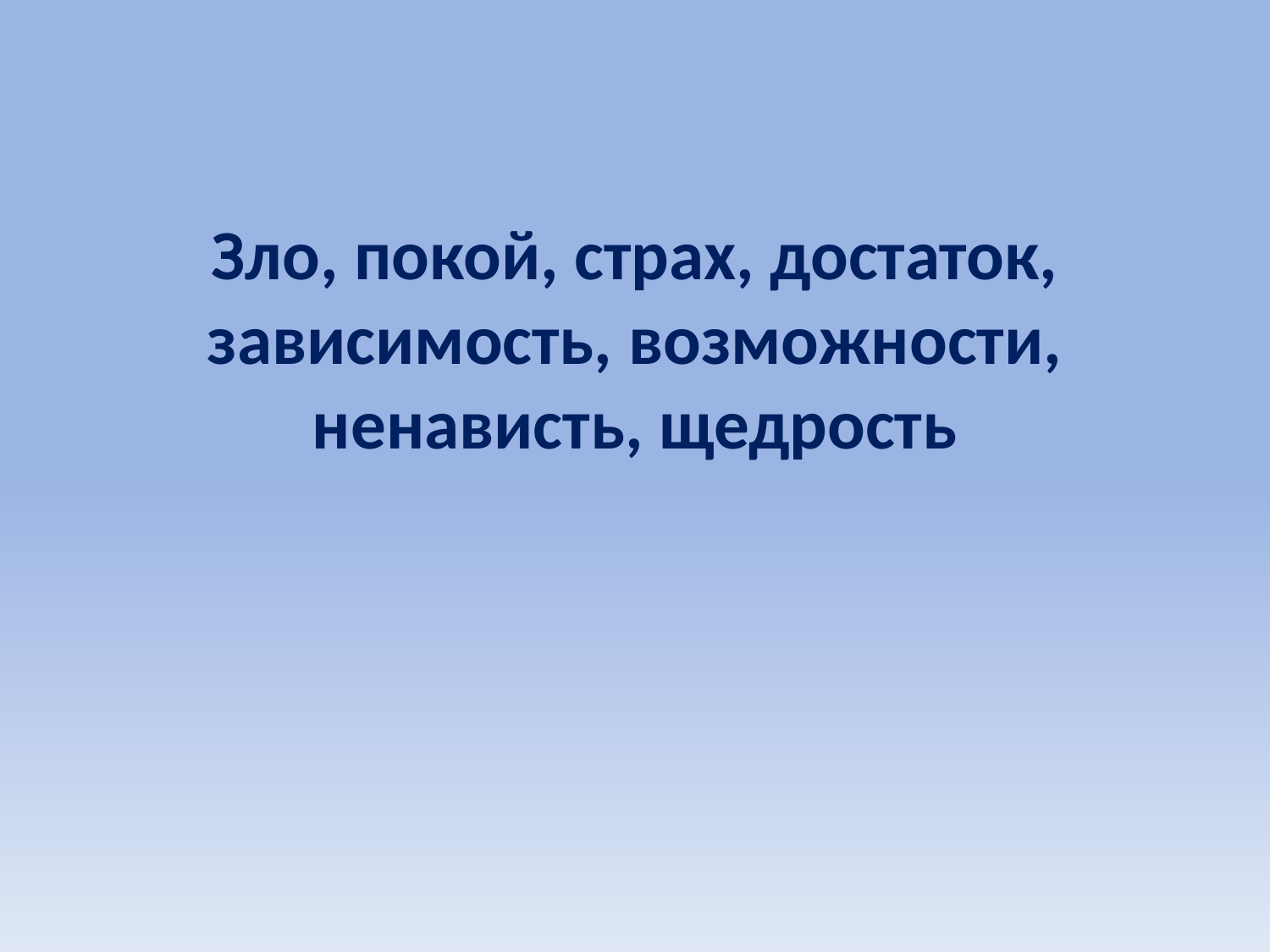

# Зло, покой, страх, достаток, зависимость, возможности, ненависть, щедрость